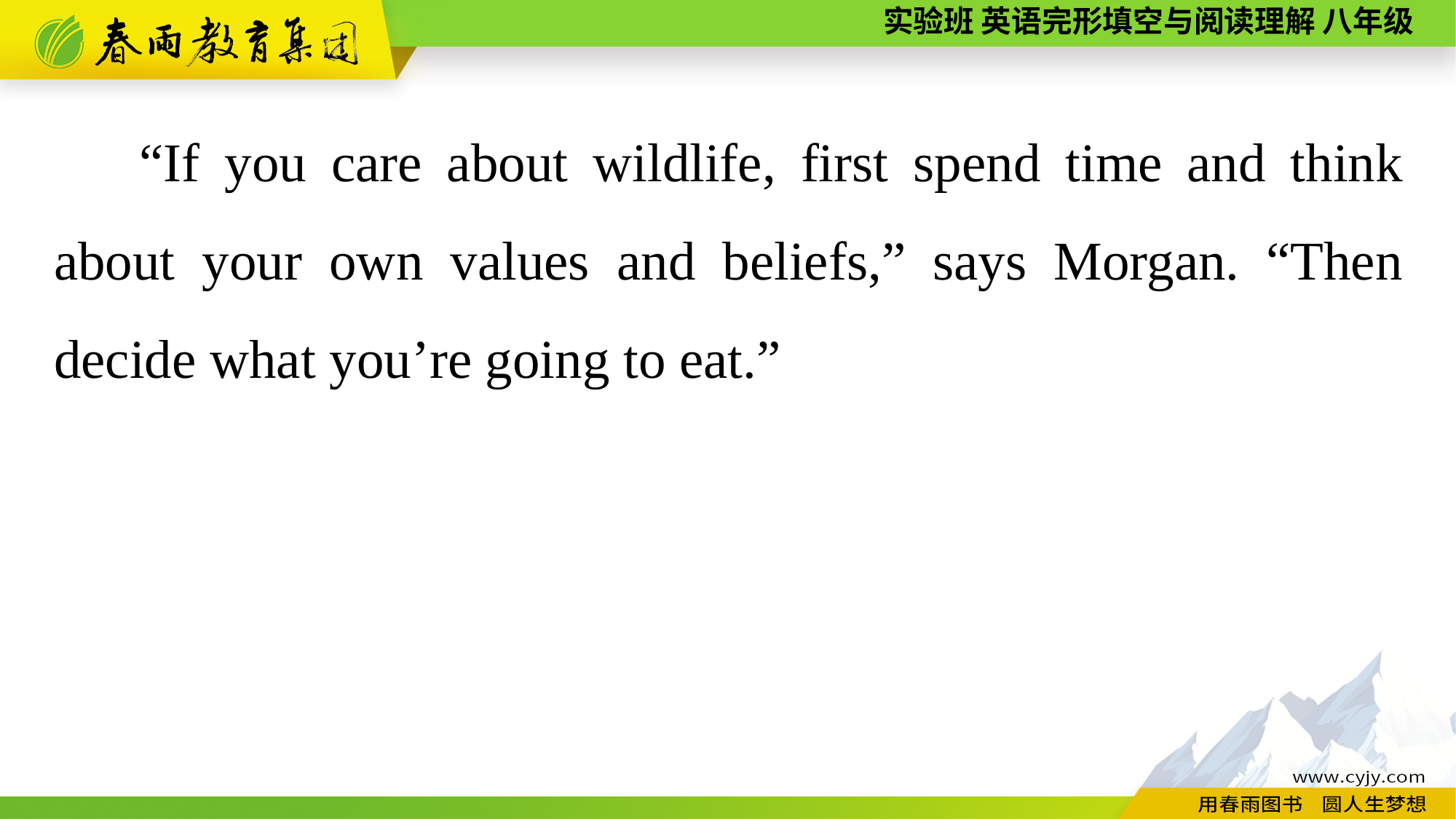

“If you care about wildlife, first spend time and think about your own values and beliefs,” says Morgan. “Then decide what you’re going to eat.”